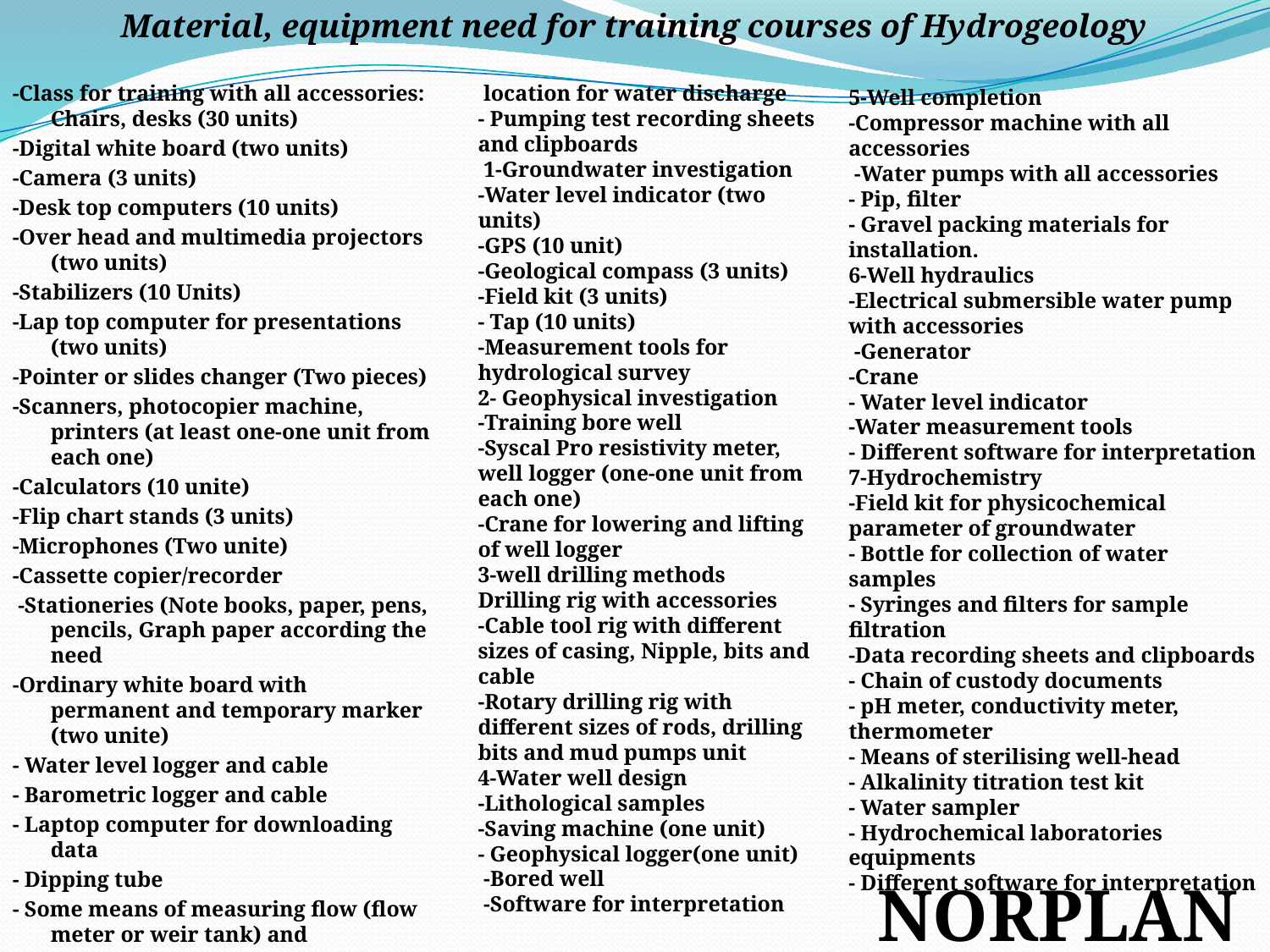

Material, equipment need for training courses of Hydrogeology

5-Well completion
-Compressor machine with all accessories
 -Water pumps with all accessories
- Pip, filter
- Gravel packing materials for installation.
6-Well hydraulics
-Electrical submersible water pump with accessories
 -Generator
-Crane
- Water level indicator
-Water measurement tools
- Different software for interpretation
7-Hydrochemistry
-Field kit for physicochemical parameter of groundwater
- Bottle for collection of water samples
- Syringes and filters for sample filtration
-Data recording sheets and clipboards
- Chain of custody documents
- pH meter, conductivity meter, thermometer
- Means of sterilising well-head
- Alkalinity titration test kit
- Water sampler
- Hydrochemical laboratories equipments
- Different software for interpretation

-Class for training with all accessories: Chairs, desks (30 units)
-Digital white board (two units)
-Camera (3 units)
-Desk top computers (10 units)
-Over head and multimedia projectors (two units)
-Stabilizers (10 Units)
-Lap top computer for presentations (two units)
-Pointer or slides changer (Two pieces)
-Scanners, photocopier machine, printers (at least one-one unit from each one)
-Calculators (10 unite)
-Flip chart stands (3 units)
-Microphones (Two unite)
-Cassette copier/recorder
 -Stationeries (Note books, paper, pens, pencils, Graph paper according the need
-Ordinary white board with permanent and temporary marker (two unite)
- Water level logger and cable
- Barometric logger and cable
- Laptop computer for downloading data
- Dipping tube
- Some means of measuring flow (flow meter or weir tank) and
 location for water discharge
- Pumping test recording sheets and clipboards
 1-Groundwater investigation
-Water level indicator (two units)
-GPS (10 unit)
-Geological compass (3 units)
-Field kit (3 units)
- Tap (10 units)
-Measurement tools for hydrological survey
2- Geophysical investigation
-Training bore well
-Syscal Pro resistivity meter, well logger (one-one unit from each one)
-Crane for lowering and lifting of well logger
3-well drilling methods
Drilling rig with accessories
-Cable tool rig with different sizes of casing, Nipple, bits and cable
-Rotary drilling rig with different sizes of rods, drilling bits and mud pumps unit
4-Water well design
-Lithological samples
-Saving machine (one unit)
- Geophysical logger(one unit)
 -Bored well
 -Software for interpretation

NORPLAN